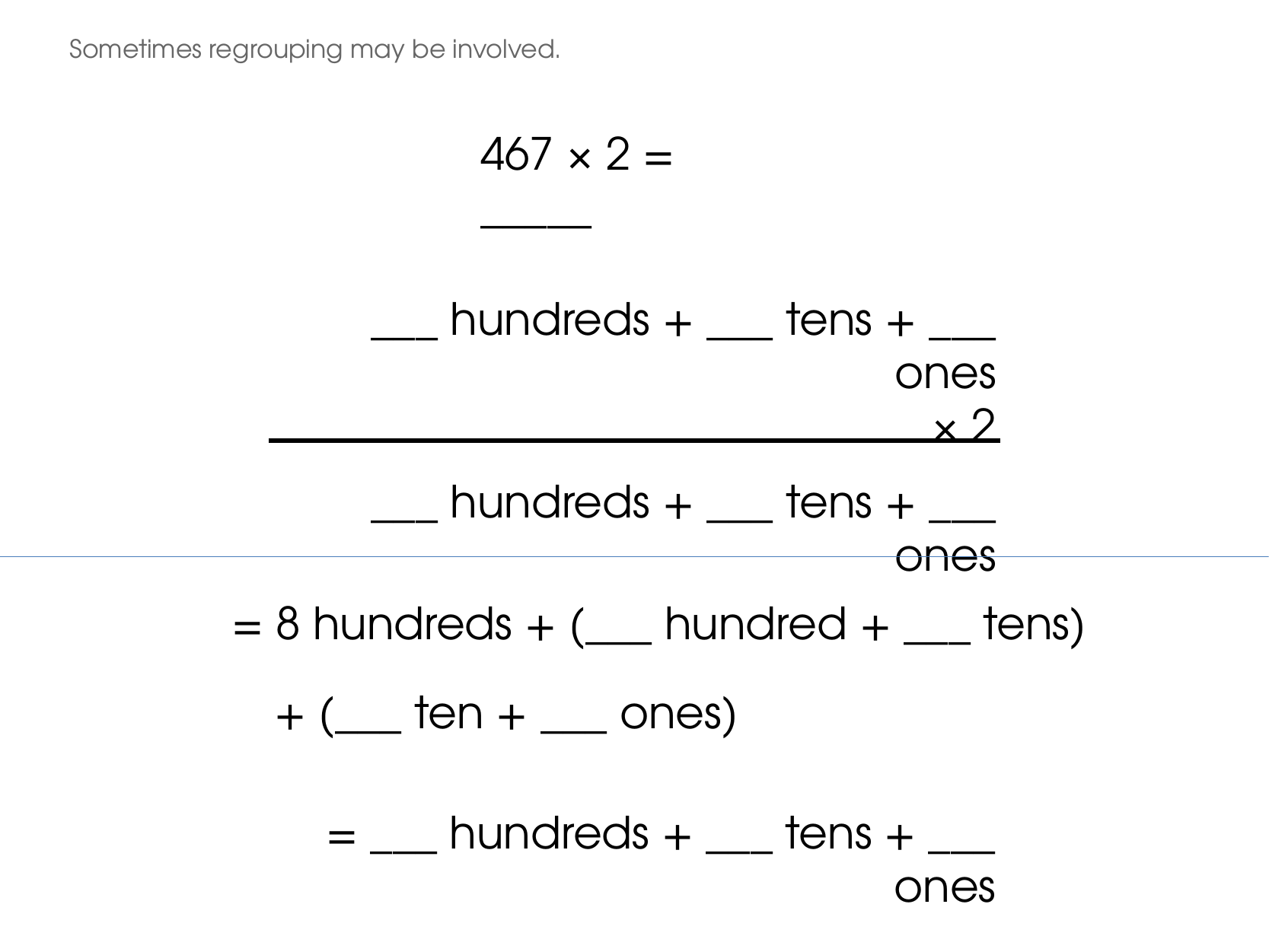

Sometimes regrouping may be involved.
467 × 2 = _____
___ hundreds + ___ tens + ___ ones
× 2
___ hundreds + ___ tens + ___ ones
= 8 hundreds + (___ hundred + ___ tens)
+ (___ ten + ___ ones)
= ___ hundreds + ___ tens + ___ ones